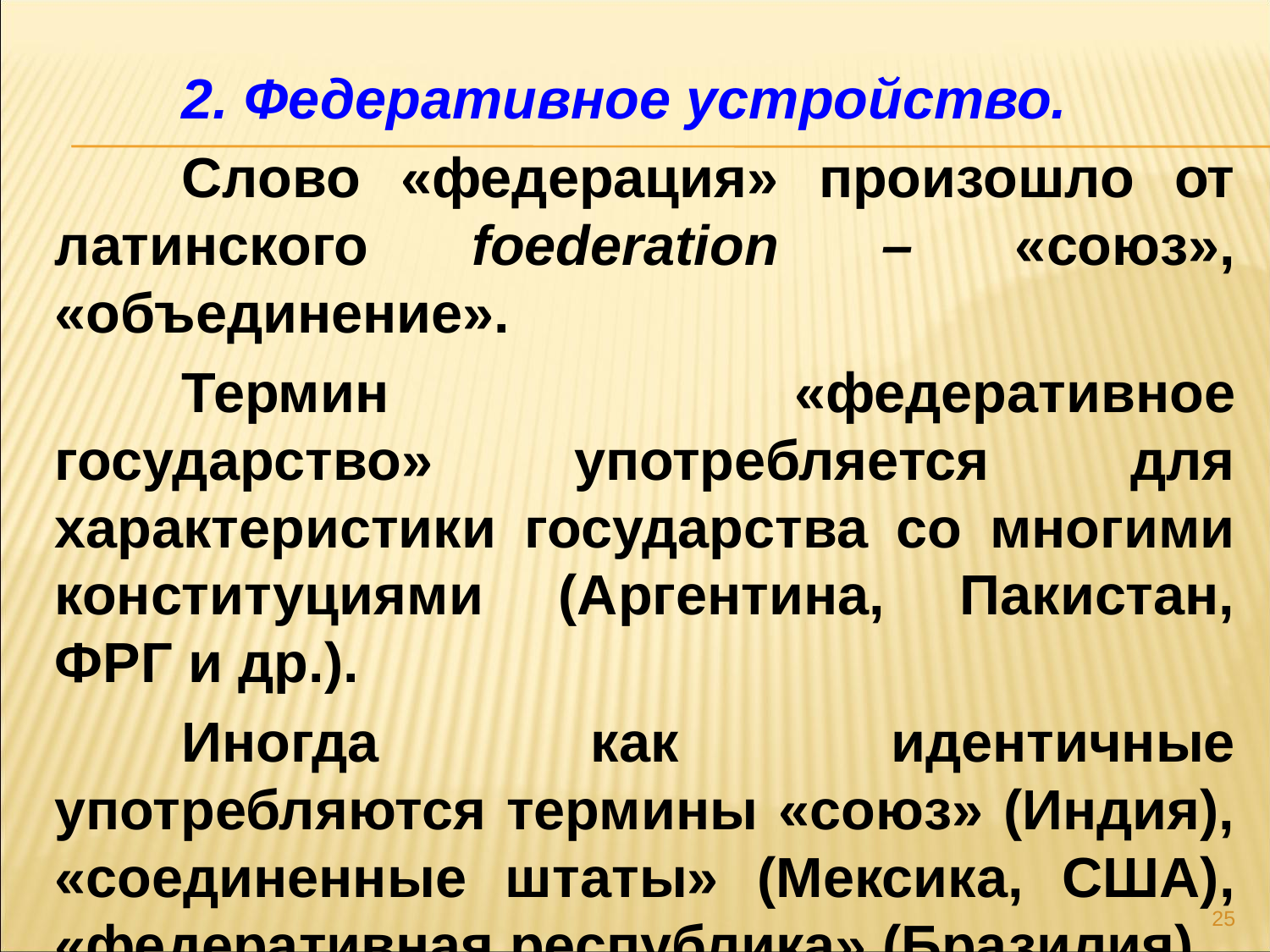

2. Федеративное устройство.
	Слово «федерация» произошло от латинского foederation – «союз», «объединение».
	Термин «федеративное государство» употребляется для характеристики государства со многими конституциями (Аргентина, Пакистан, ФРГ и др.).
	Иногда как идентичные употребляются термины «союз» (Индия), «соединенные штаты» (Мексика, США), «федеративная республика» (Бразилия).

25